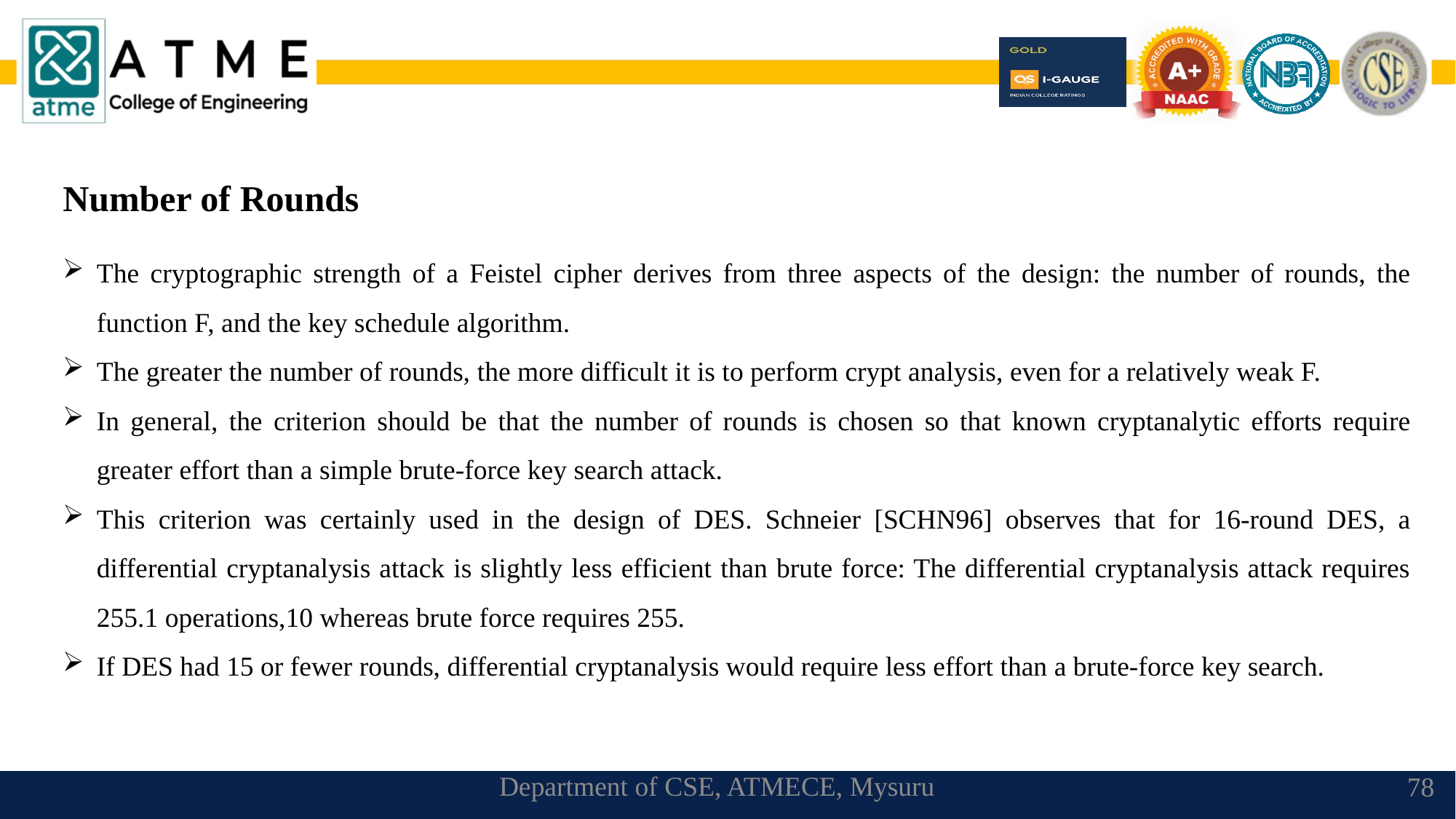

Number of Rounds
The cryptographic strength of a Feistel cipher derives from three aspects of the design: the number of rounds, the function F, and the key schedule algorithm.
The greater the number of rounds, the more difficult it is to perform crypt analysis, even for a relatively weak F.
In general, the criterion should be that the number of rounds is chosen so that known cryptanalytic efforts require greater effort than a simple brute-force key search attack.
This criterion was certainly used in the design of DES. Schneier [SCHN96] observes that for 16-round DES, a differential cryptanalysis attack is slightly less efficient than brute force: The differential cryptanalysis attack requires 255.1 operations,10 whereas brute force requires 255.
If DES had 15 or fewer rounds, differential cryptanalysis would require less effort than a brute-force key search.
Department of CSE, ATMECE, Mysuru
78